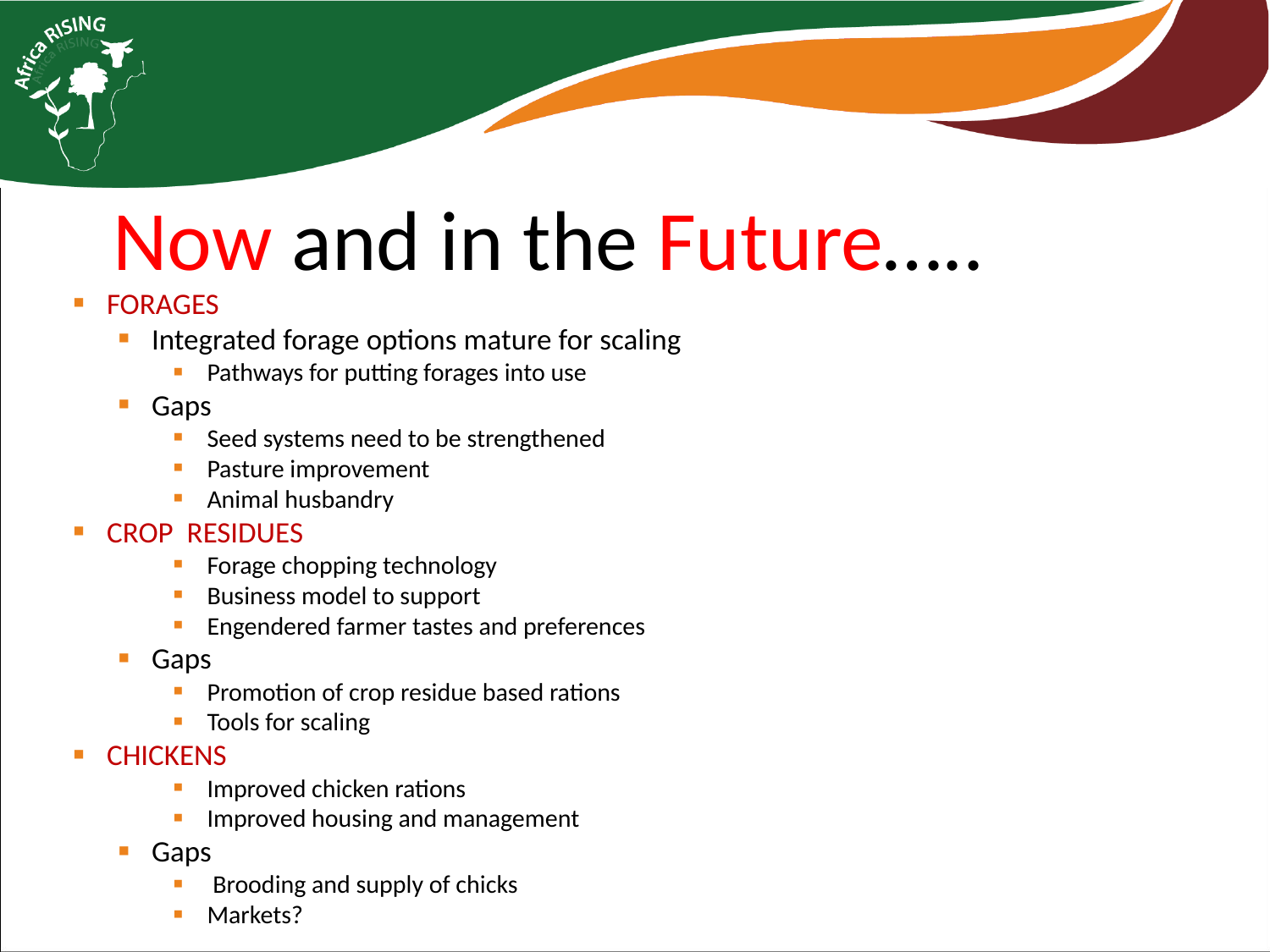

Now and in the Future…..
FORAGES
Integrated forage options mature for scaling
Pathways for putting forages into use
Gaps
Seed systems need to be strengthened
Pasture improvement
Animal husbandry
CROP  RESIDUES
Forage chopping technology
Business model to support
Engendered farmer tastes and preferences
Gaps
Promotion of crop residue based rations
Tools for scaling
CHICKENS
Improved chicken rations
Improved housing and management
Gaps
 Brooding and supply of chicks
Markets?